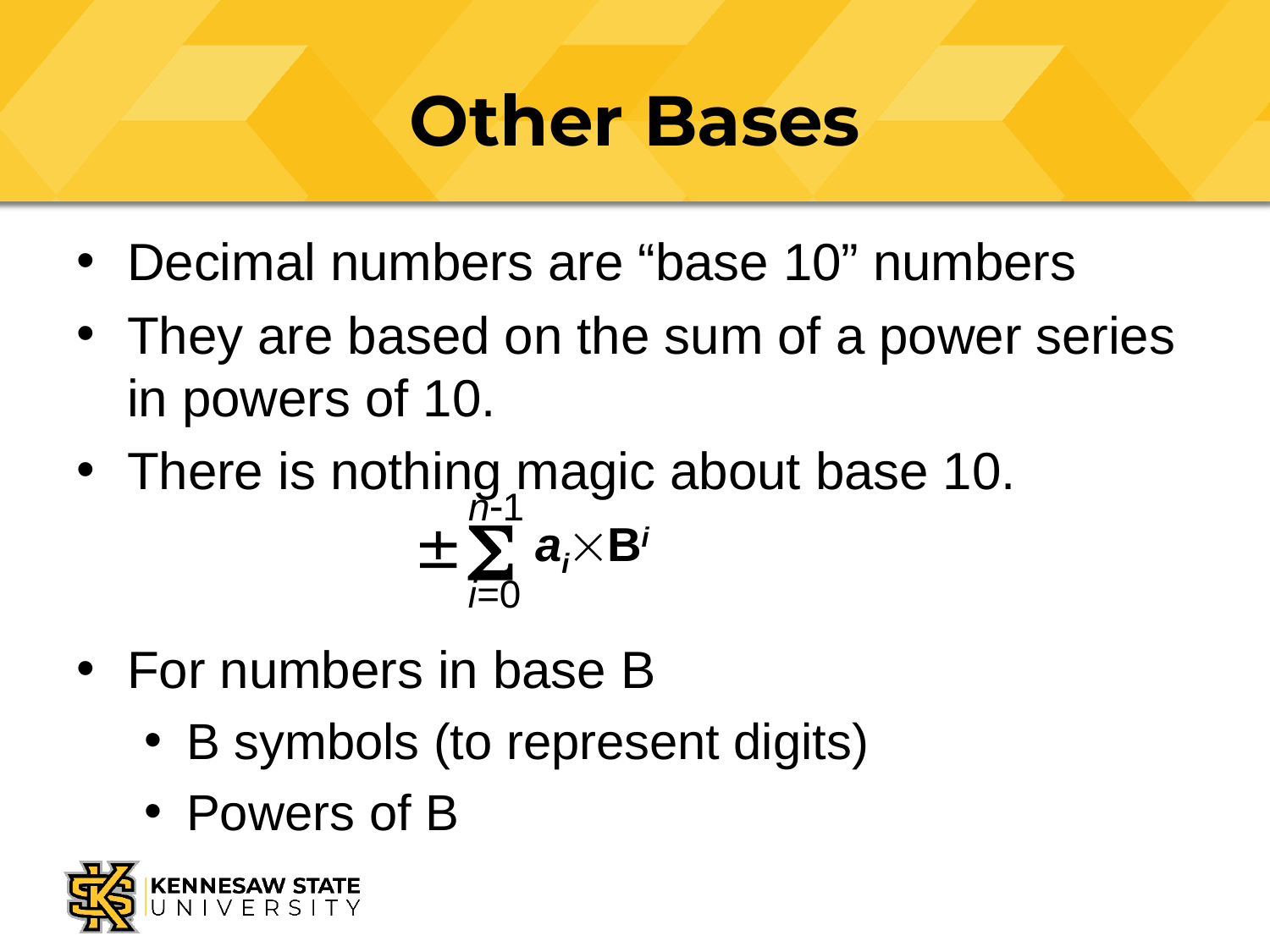

# Other Bases
Decimal numbers are “base 10” numbers
They are based on the sum of a power series in powers of 10.
There is nothing magic about base 10.
For numbers in base B
B symbols (to represent digits)
Powers of B
n−1
Σ
±
ai×Bi
i=0